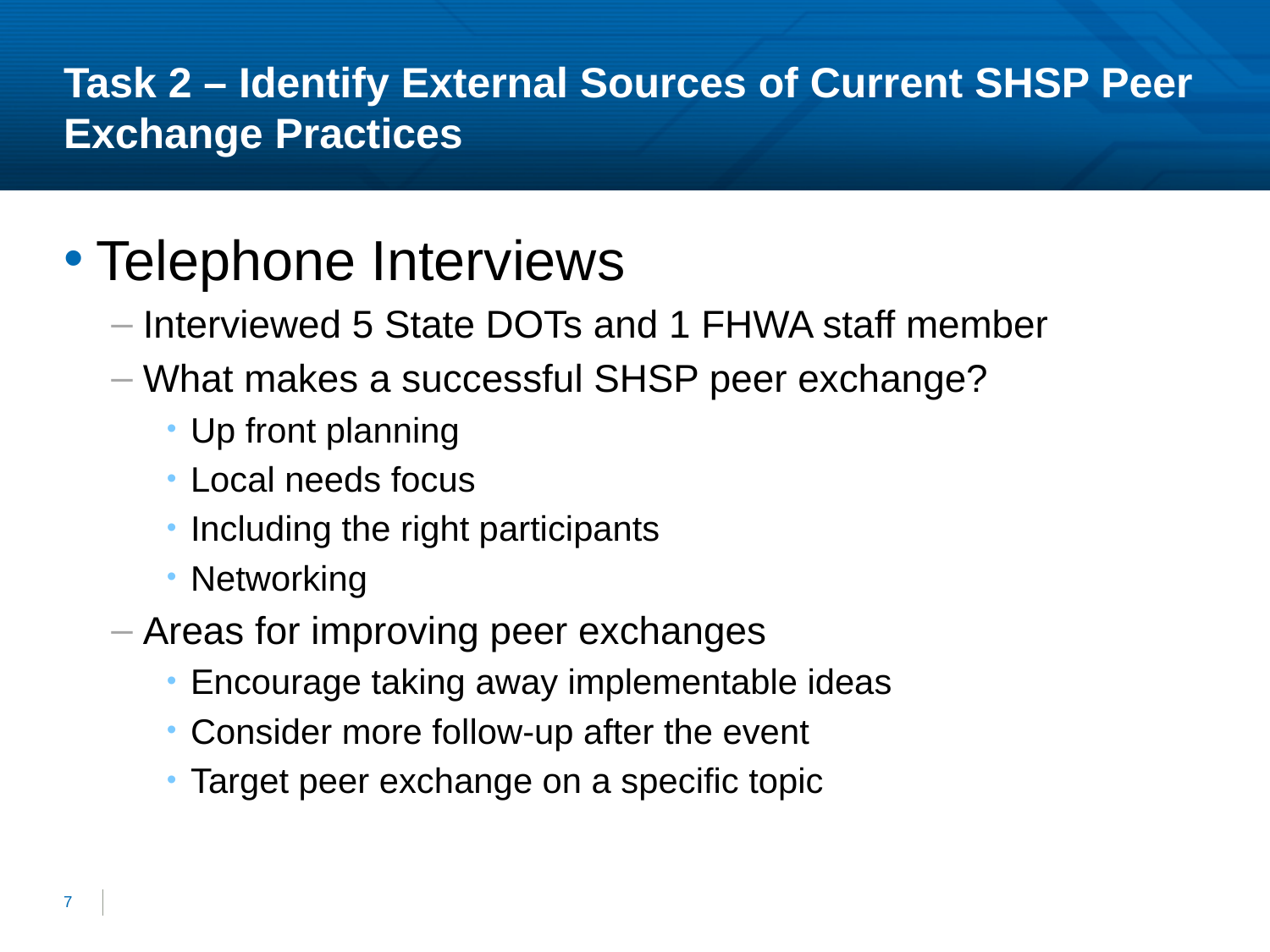

# Task 2 – Identify External Sources of Current SHSP Peer Exchange Practices
Telephone Interviews
Interviewed 5 State DOTs and 1 FHWA staff member
What makes a successful SHSP peer exchange?
Up front planning
Local needs focus
Including the right participants
Networking
Areas for improving peer exchanges
Encourage taking away implementable ideas
Consider more follow-up after the event
Target peer exchange on a specific topic

7